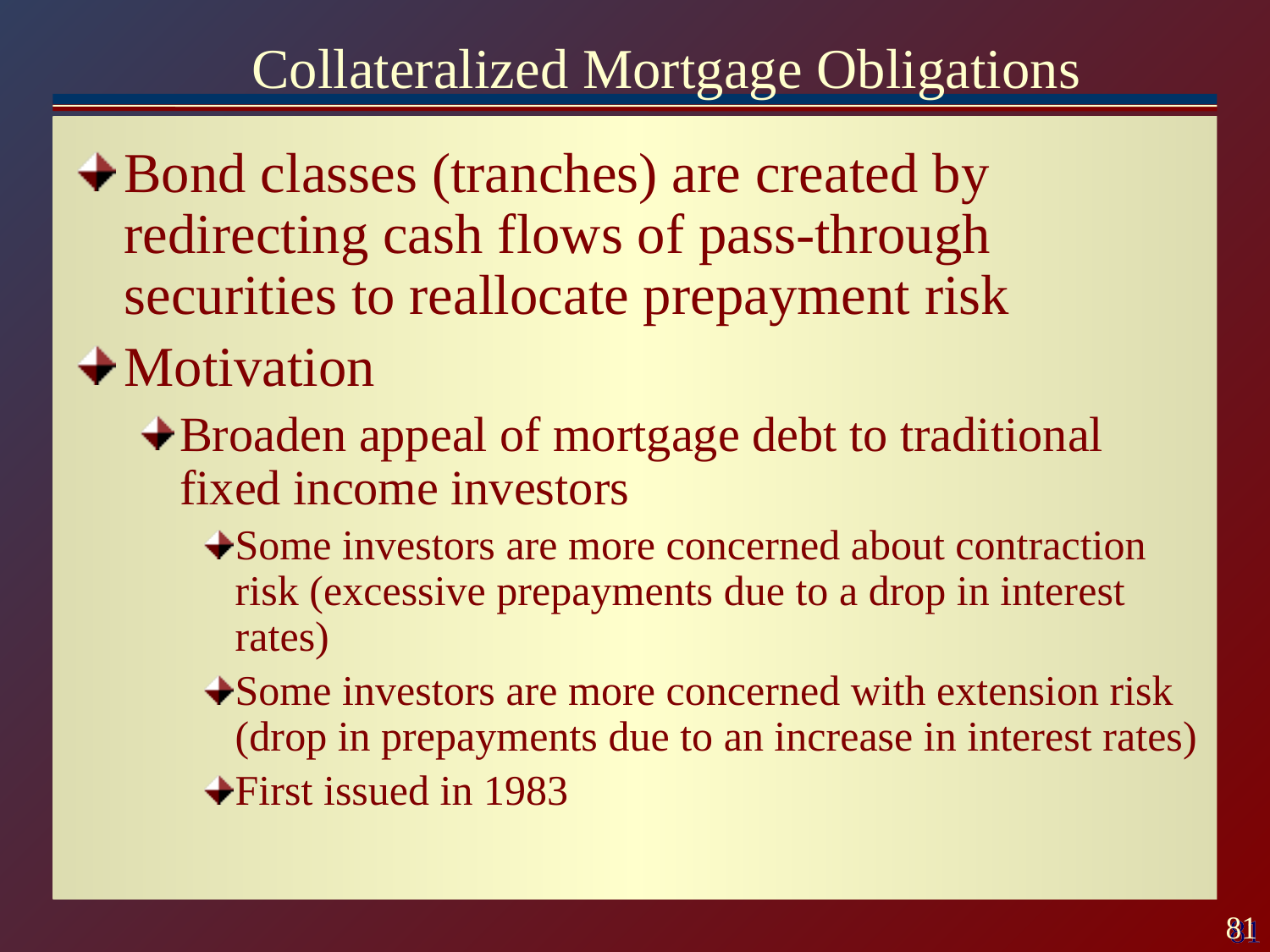

# Collateralized Mortgage Obligations
Bond classes (tranches) are created by redirecting cash flows of pass-through securities to reallocate prepayment risk
Motivation
Broaden appeal of mortgage debt to traditional fixed income investors
Some investors are more concerned about contraction risk (excessive prepayments due to a drop in interest rates)
Some investors are more concerned with extension risk (drop in prepayments due to an increase in interest rates)
First issued in 1983